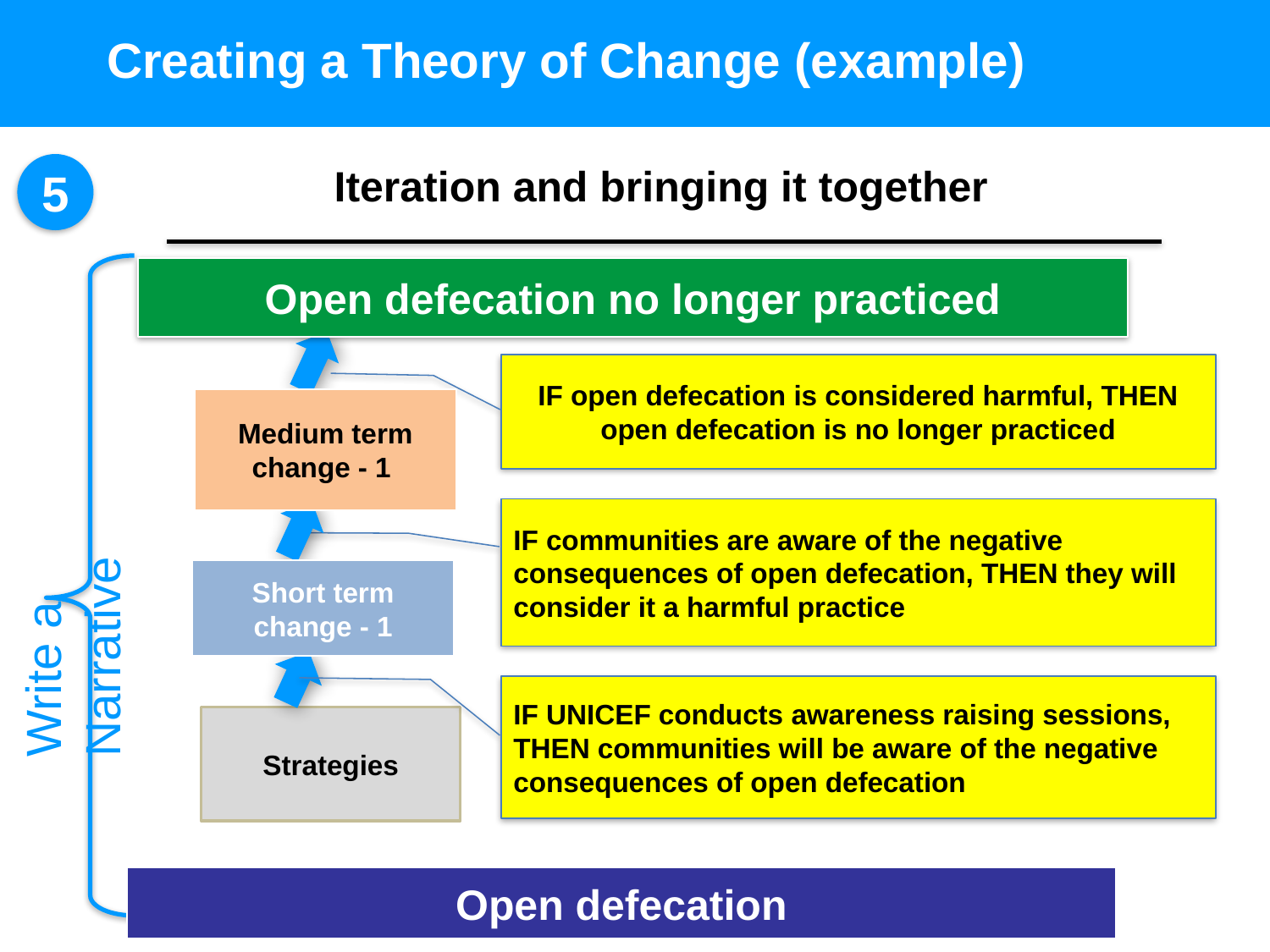

Creating a Theory of Change (example)
Iteration and bringing it together
5

Open defecation no longer practiced

IF open defecation is considered harmful, THEN open defecation is no longer practiced
Write a Narrative
Medium term change - 1
IF communities are aware of the negative consequences of open defecation, THEN they will consider it a harmful practice

Short term change - 1

IF UNICEF conducts awareness raising sessions, THEN communities will be aware of the negative consequences of open defecation
Strategies

Open defecation